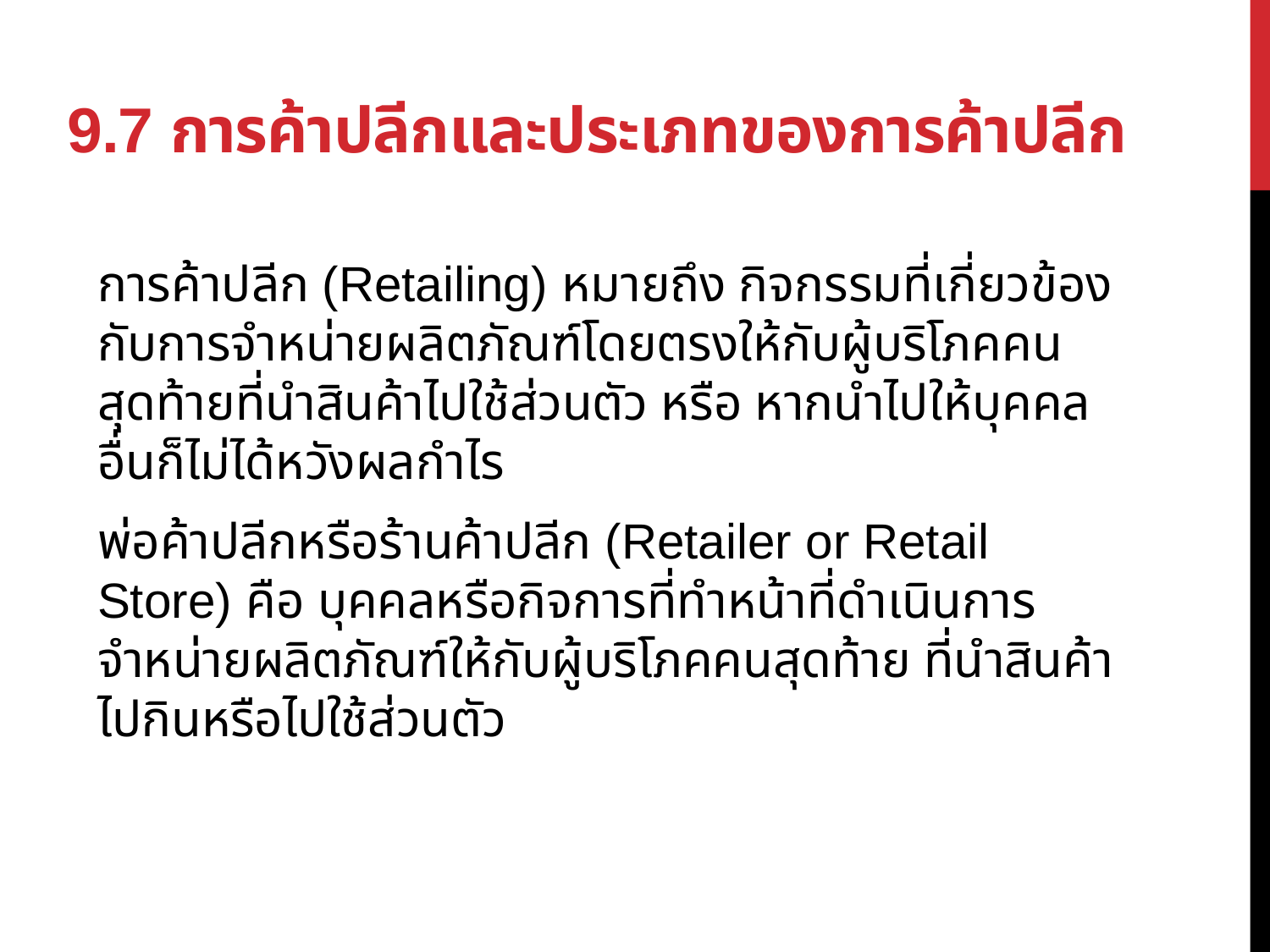

# 9.7 การค้าปลีกและประเภทของการค้าปลีก
การค้าปลีก (Retailing) หมายถึง กิจกรรมที่เกี่ยวข้องกับการจำหน่ายผลิตภัณฑ์โดยตรงให้กับผู้บริโภคคนสุดท้ายที่นำสินค้าไปใช้ส่วนตัว หรือ หากนำไปให้บุคคลอื่นก็ไม่ได้หวังผลกำไร
พ่อค้าปลีกหรือร้านค้าปลีก (Retailer or Retail Store) คือ บุคคลหรือกิจการที่ทำหน้าที่ดำเนินการจำหน่ายผลิตภัณฑ์ให้กับผู้บริโภคคนสุดท้าย ที่นำสินค้าไปกินหรือไปใช้ส่วนตัว